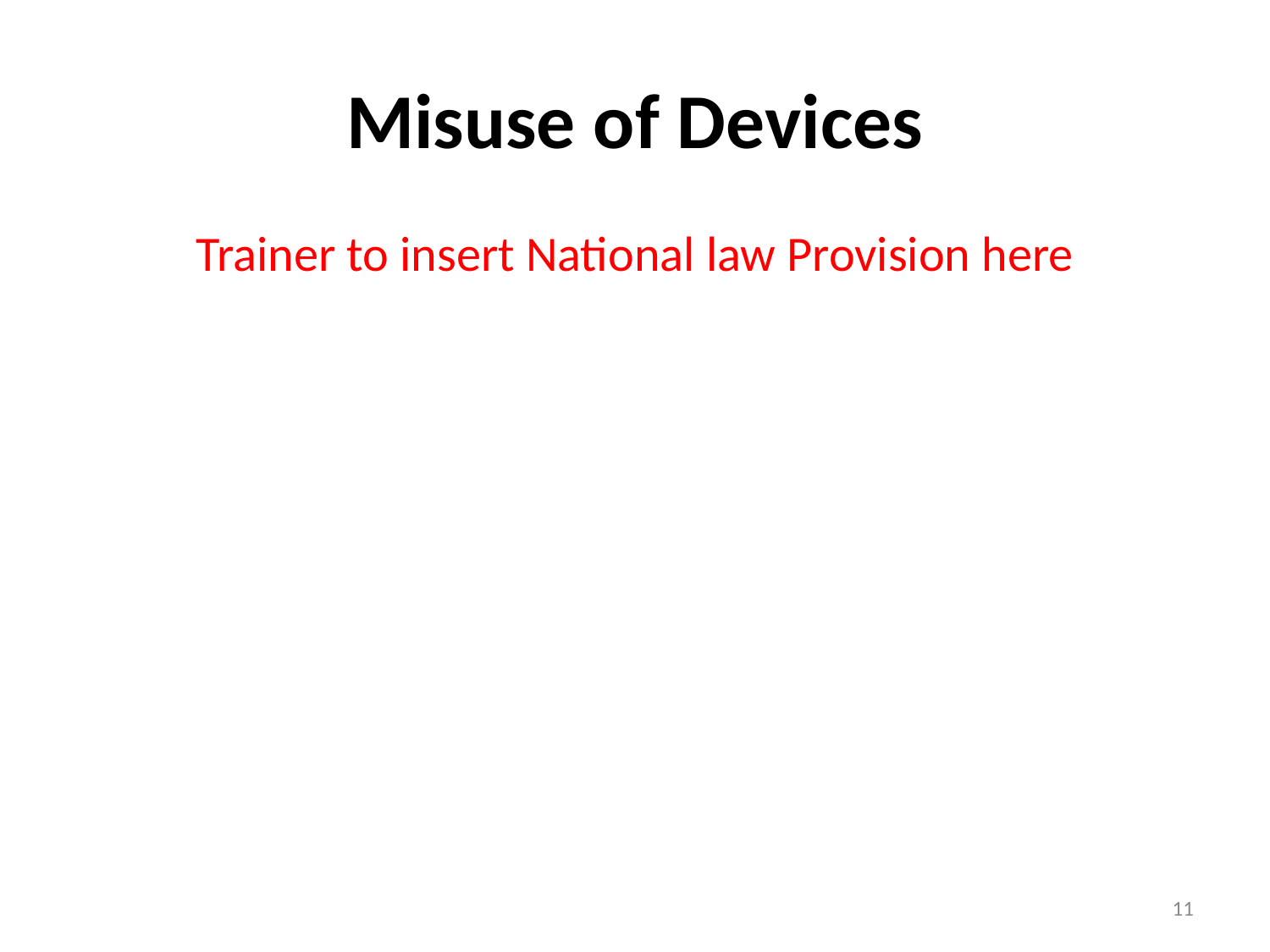

# Misuse of Devices
Trainer to insert National law Provision here
11